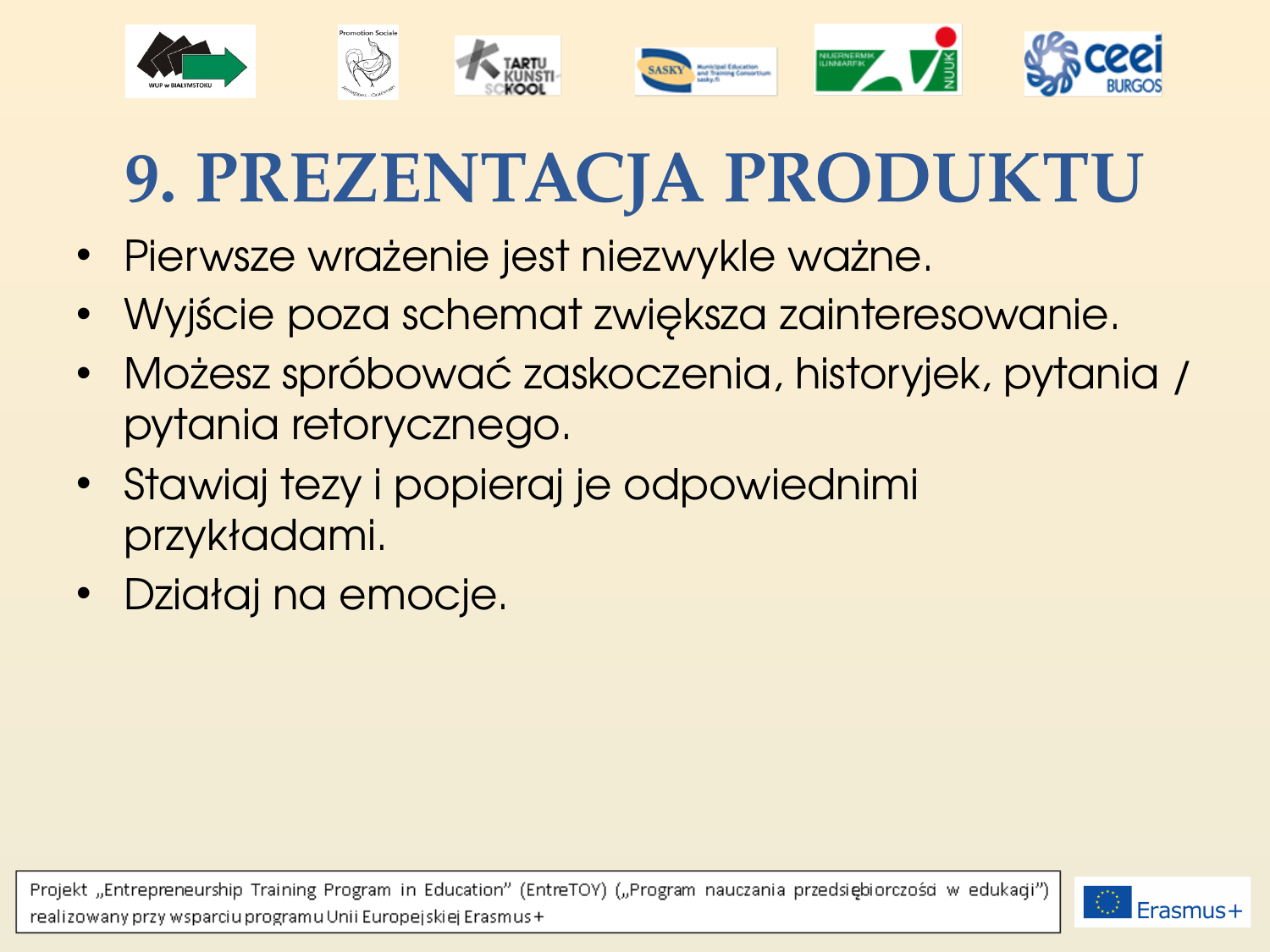

# 9. PREZENTACJA PRODUKTU
Pierwsze wrażenie jest niezwykle ważne.
Wyjście poza schemat zwiększa zainteresowanie.
Możesz spróbować zaskoczenia, historyjek, pytania / pytania retorycznego.
Stawiaj tezy i popieraj je odpowiednimi przykładami.
Działaj na emocje.